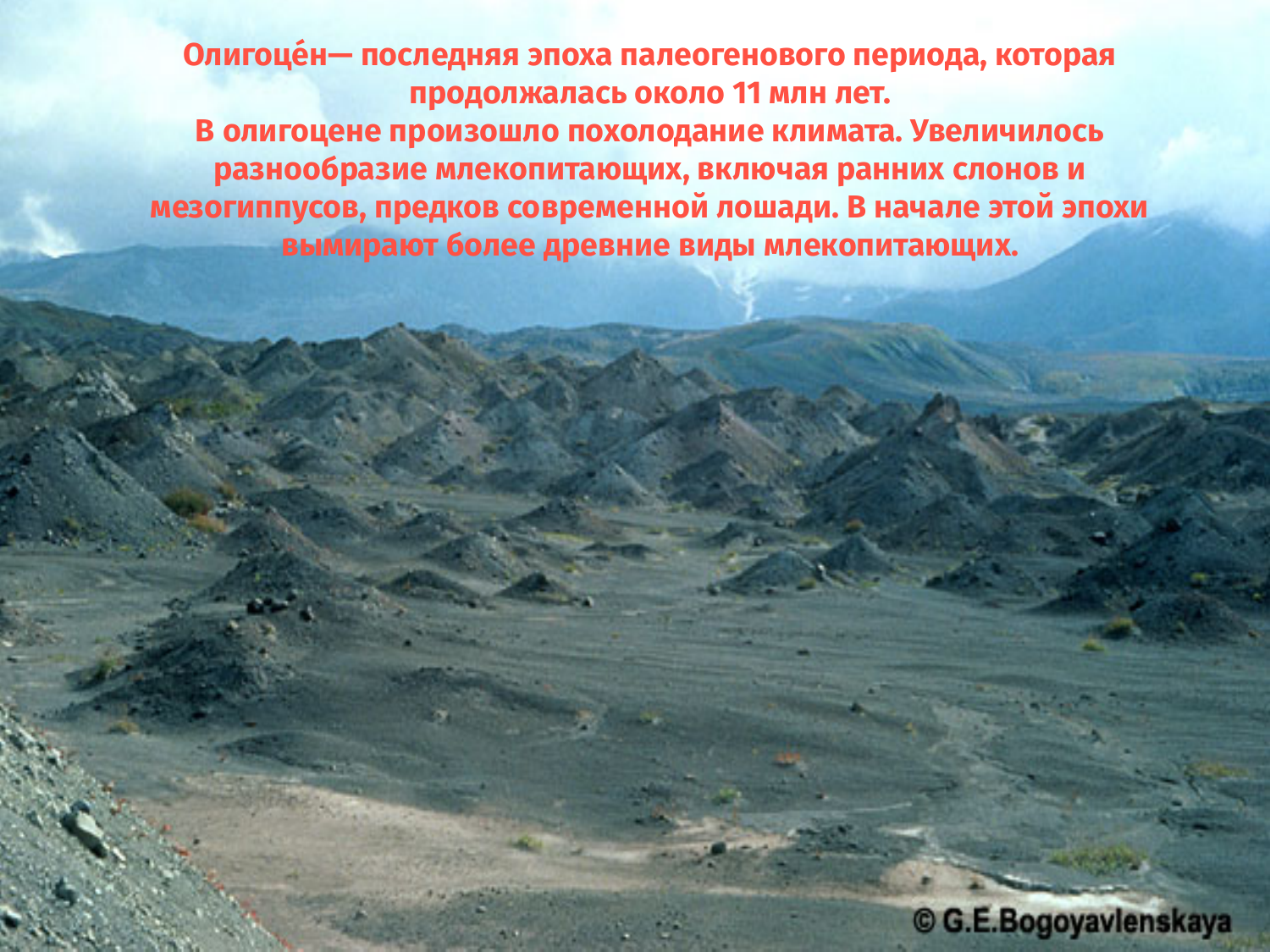

Олигоце́н— последняя эпоха палеогенового периода, которая продолжалась около 11 млн лет.
В олигоцене произошло похолодание климата. Увеличилось разнообразие млекопитающих, включая ранних слонов и мезогиппусов, предков современной лошади. В начале этой эпохи вымирают более древние виды млекопитающих.